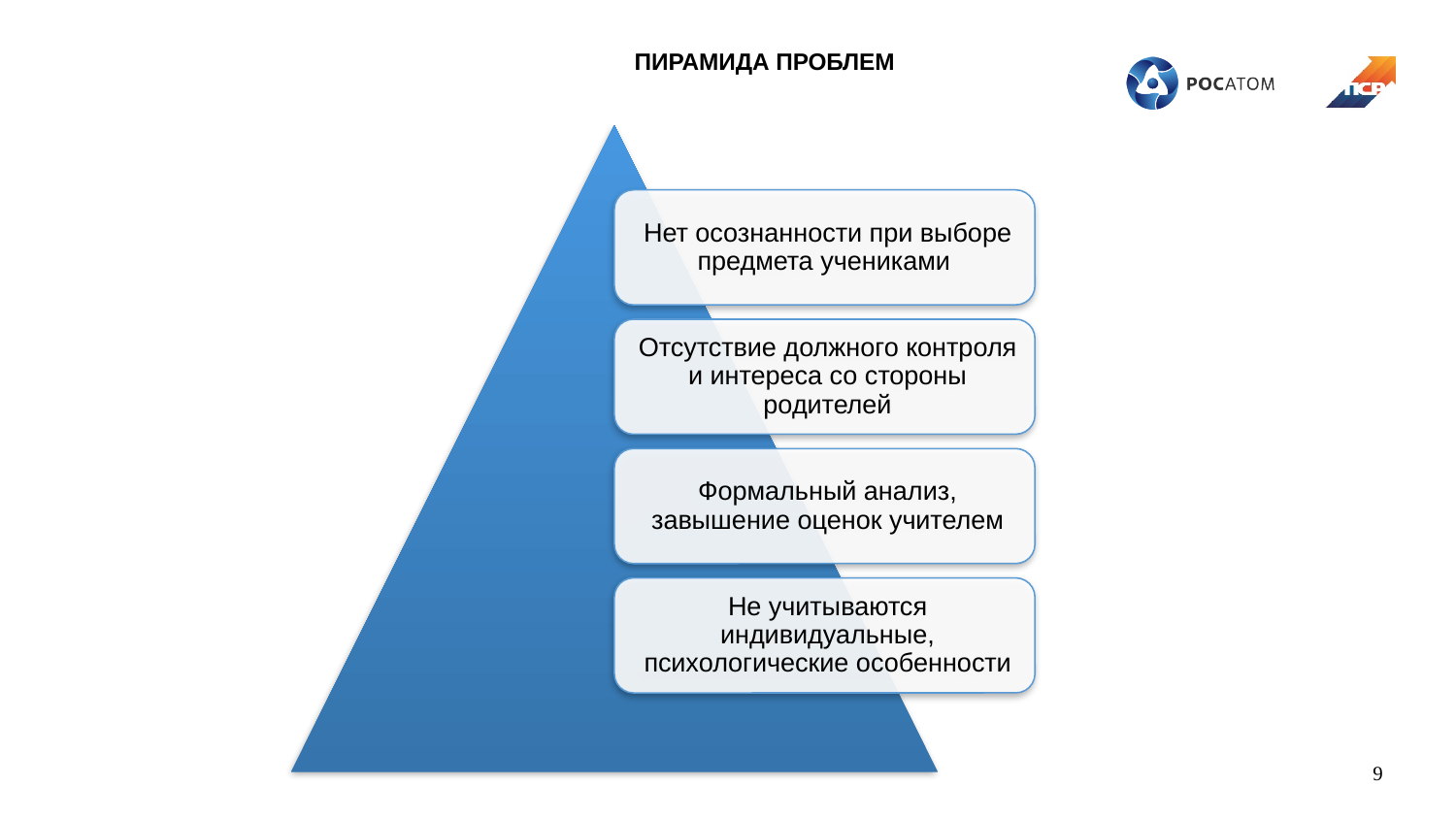

# ПИРАМИДА ПРОБЛЕМ
Нет осознанности при выборе предмета учениками
Отсутствие должного контроля и интереса со стороны родителей
Формальный анализ, завышение оценок учителем
Не учитываются индивидуальные, психологические особенности
9